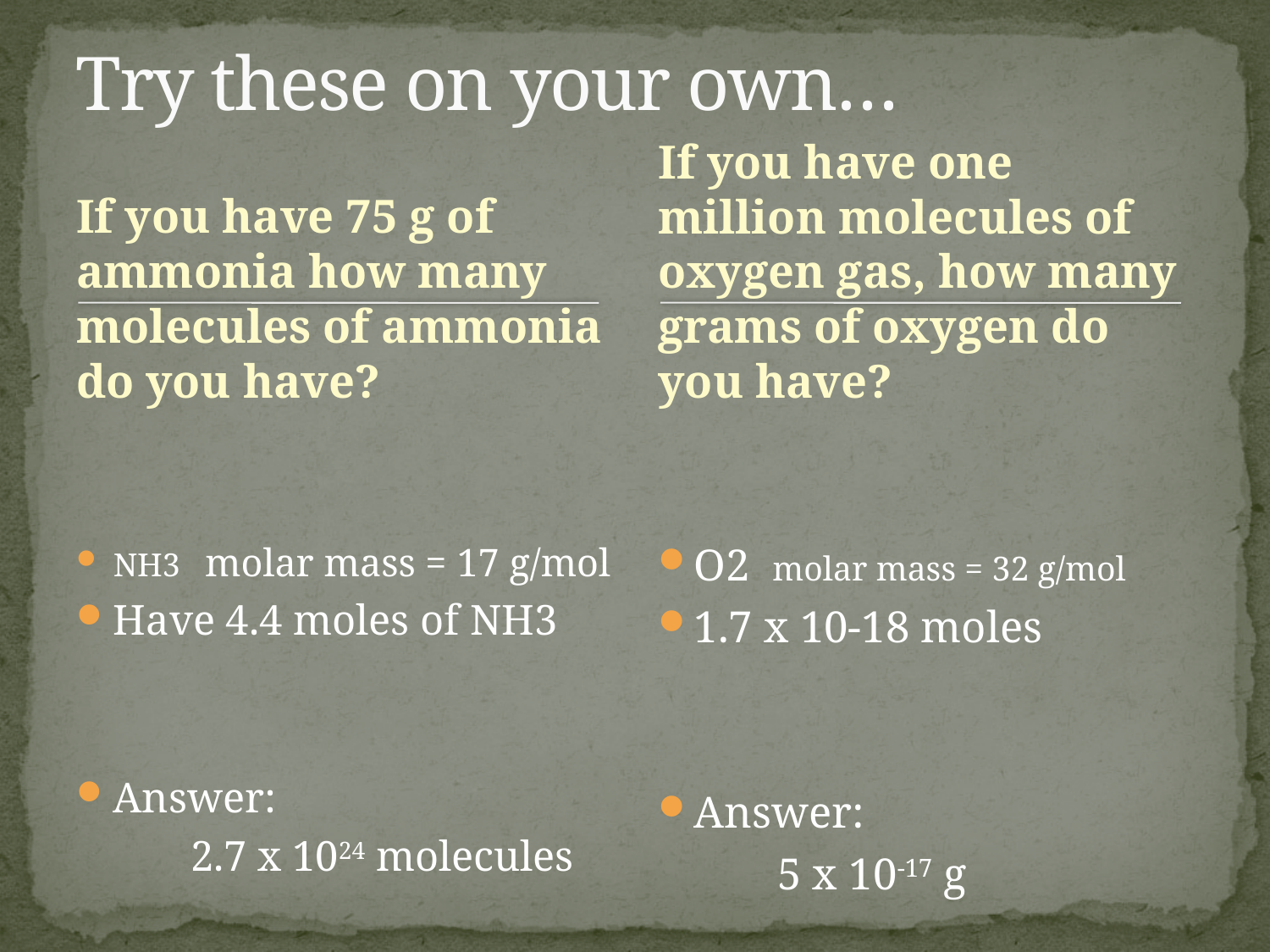

# Try these on your own…
If you have 75 g of ammonia how many molecules of ammonia do you have?
If you have one million molecules of oxygen gas, how many grams of oxygen do you have?
O2  molar mass = 32 g/mol
1.7 x 10-18 moles

Answer:
	5 x 10-17 g
NH3   molar mass = 17 g/mol
Have 4.4 moles of NH3

Answer:
	2.7 x 1024 molecules